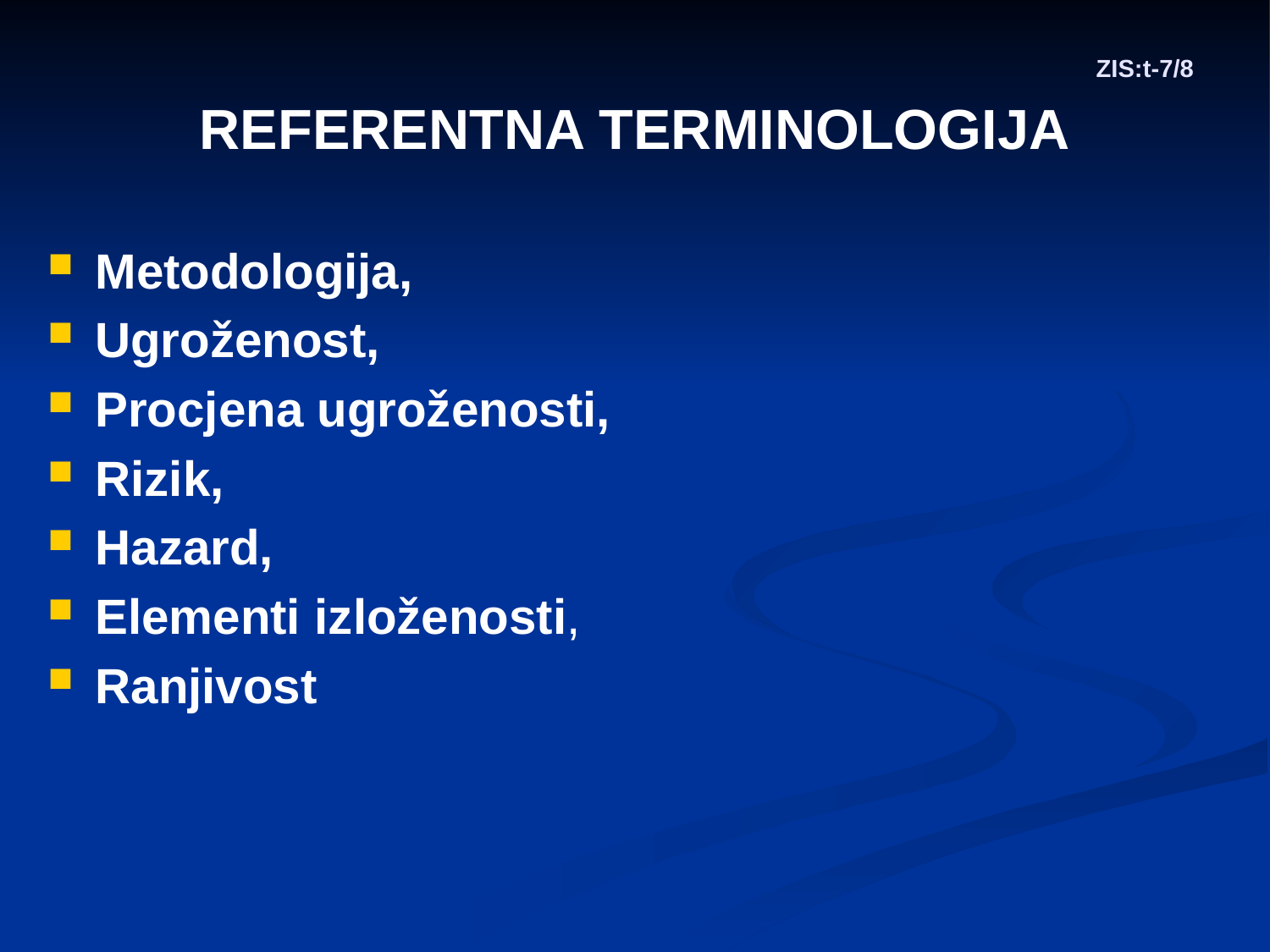

# ZIS:t-7/8
REFERENTNA TERMINOLOGIJA

Metodologija,
Ugroženost,
Procjena ugroženosti,
Rizik,
Hazard,
Elementi izloženosti,
Ranjivost